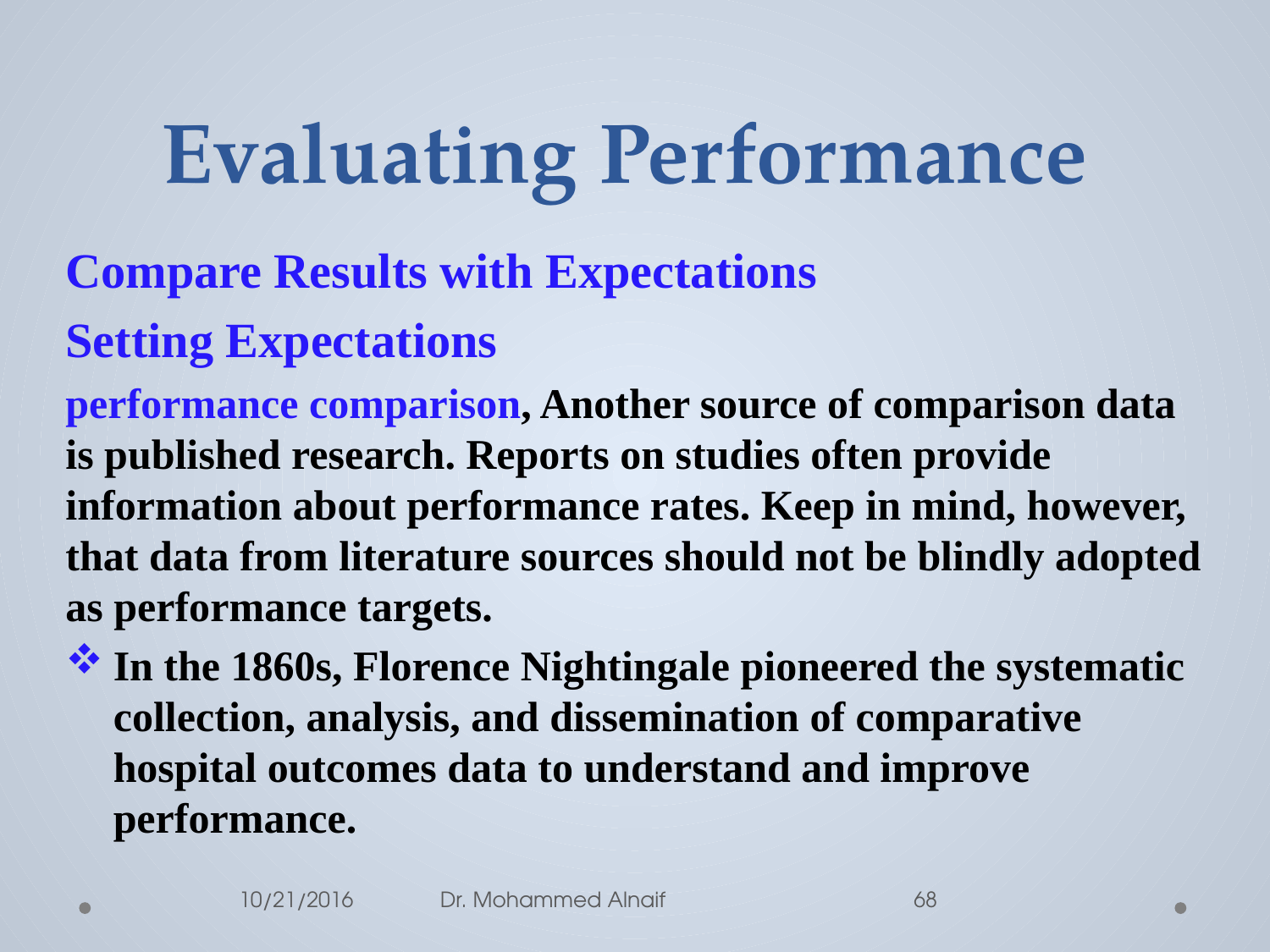

# Evaluating Performance
Compare Results with Expectations
Setting Expectations
performance comparison, Another source of comparison data is published research. Reports on studies often provide information about performance rates. Keep in mind, however, that data from literature sources should not be blindly adopted as performance targets.
In the 1860s, Florence Nightingale pioneered the systematic collection, analysis, and dissemination of comparative hospital outcomes data to understand and improve performance.

10/21/2016
Dr. Mohammed Alnaif
68